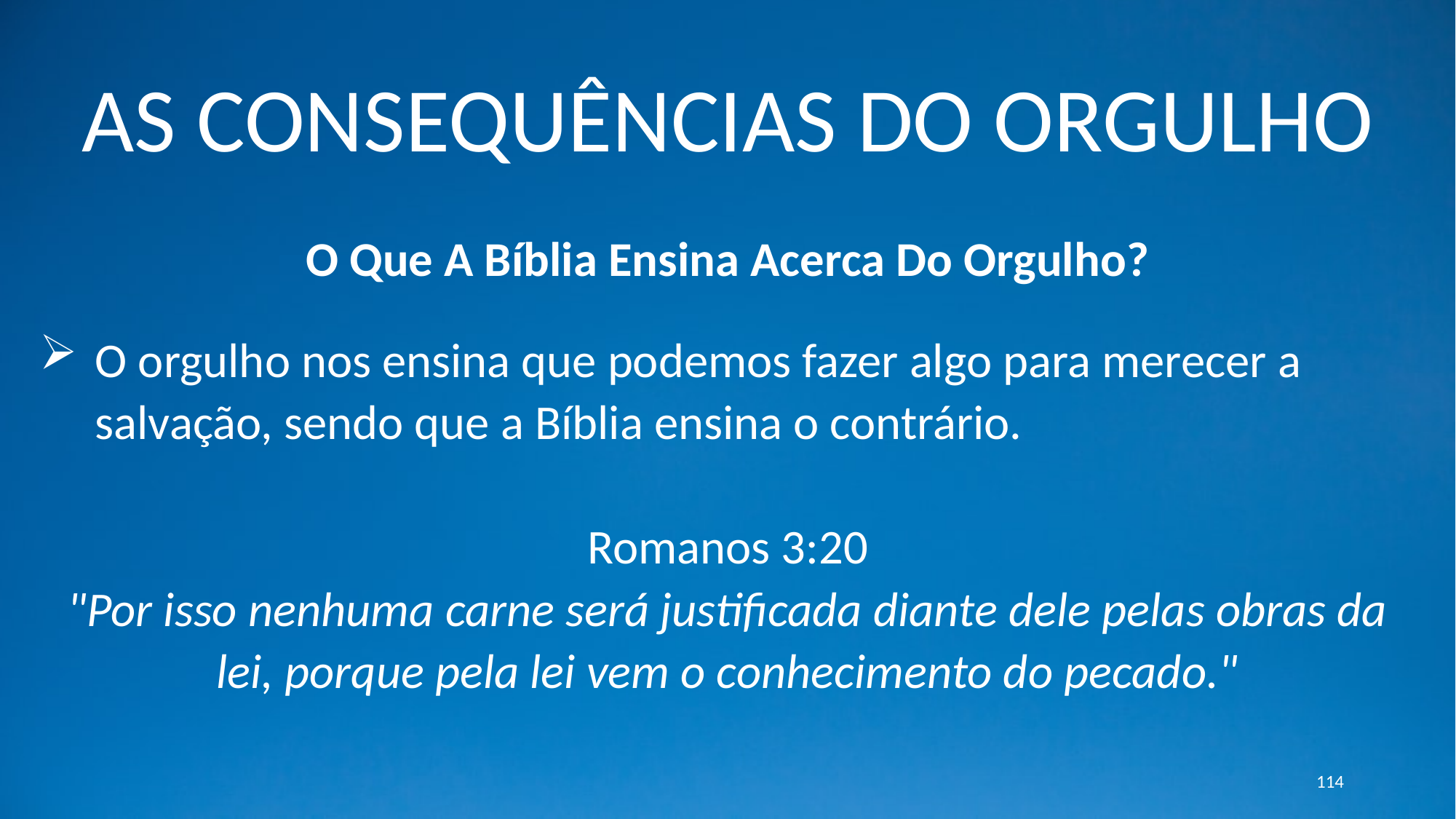

# AS CONSEQUÊNCIAS DO ORGULHO
O Que A Bíblia Ensina Acerca Do Orgulho?

O orgulho nos ensina que podemos fazer algo para merecer a salvação, sendo que a Bíblia ensina o contrário.

Romanos 3:20
"Por isso nenhuma carne será justificada diante dele pelas obras da lei, porque pela lei vem o conhecimento do pecado."

114